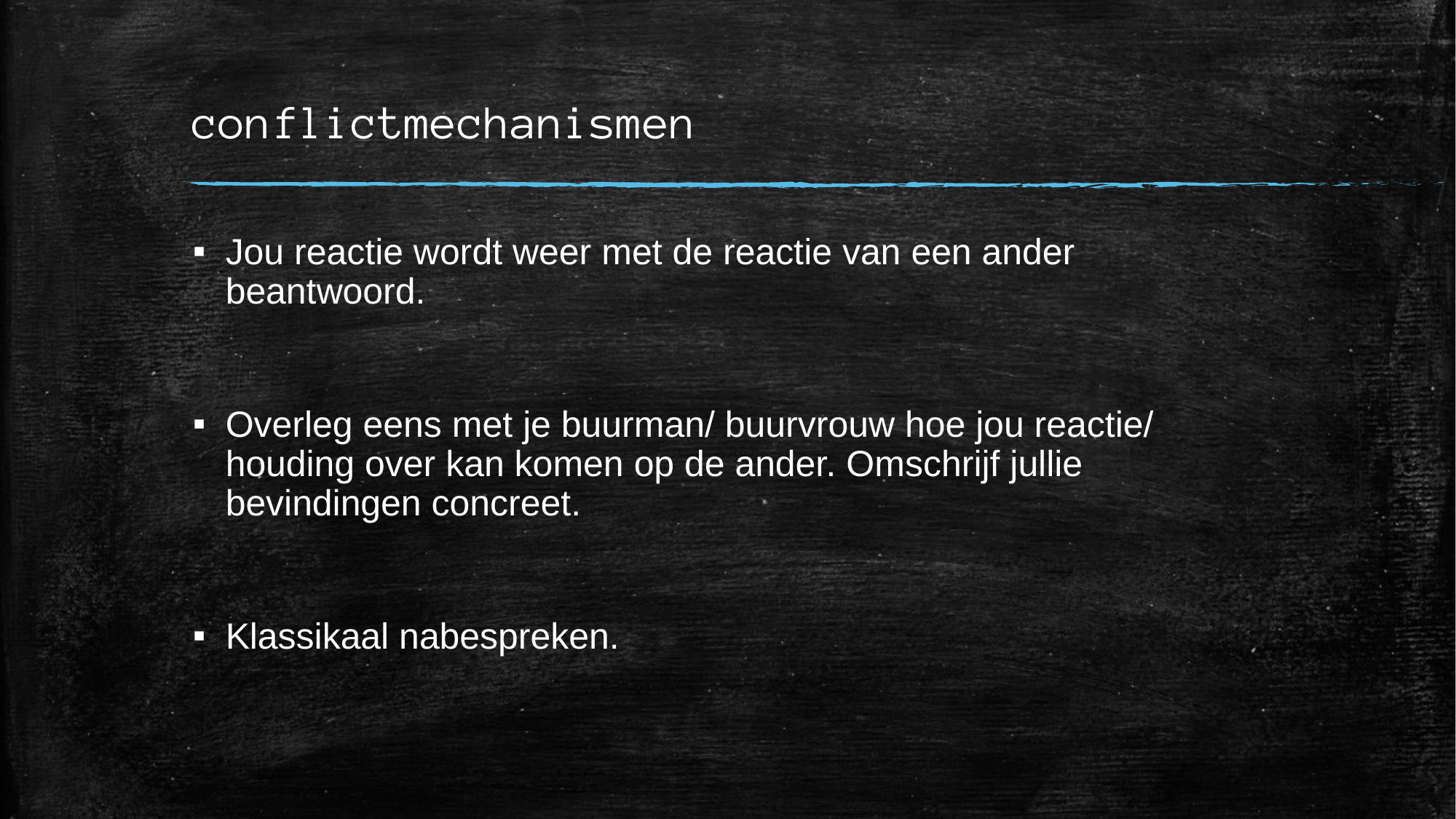

# conflictmechanismen
Jou reactie wordt weer met de reactie van een ander beantwoord.

Overleg eens met je buurman/ buurvrouw hoe jou reactie/ houding over kan komen op de ander. Omschrijf jullie bevindingen concreet.

Klassikaal nabespreken.